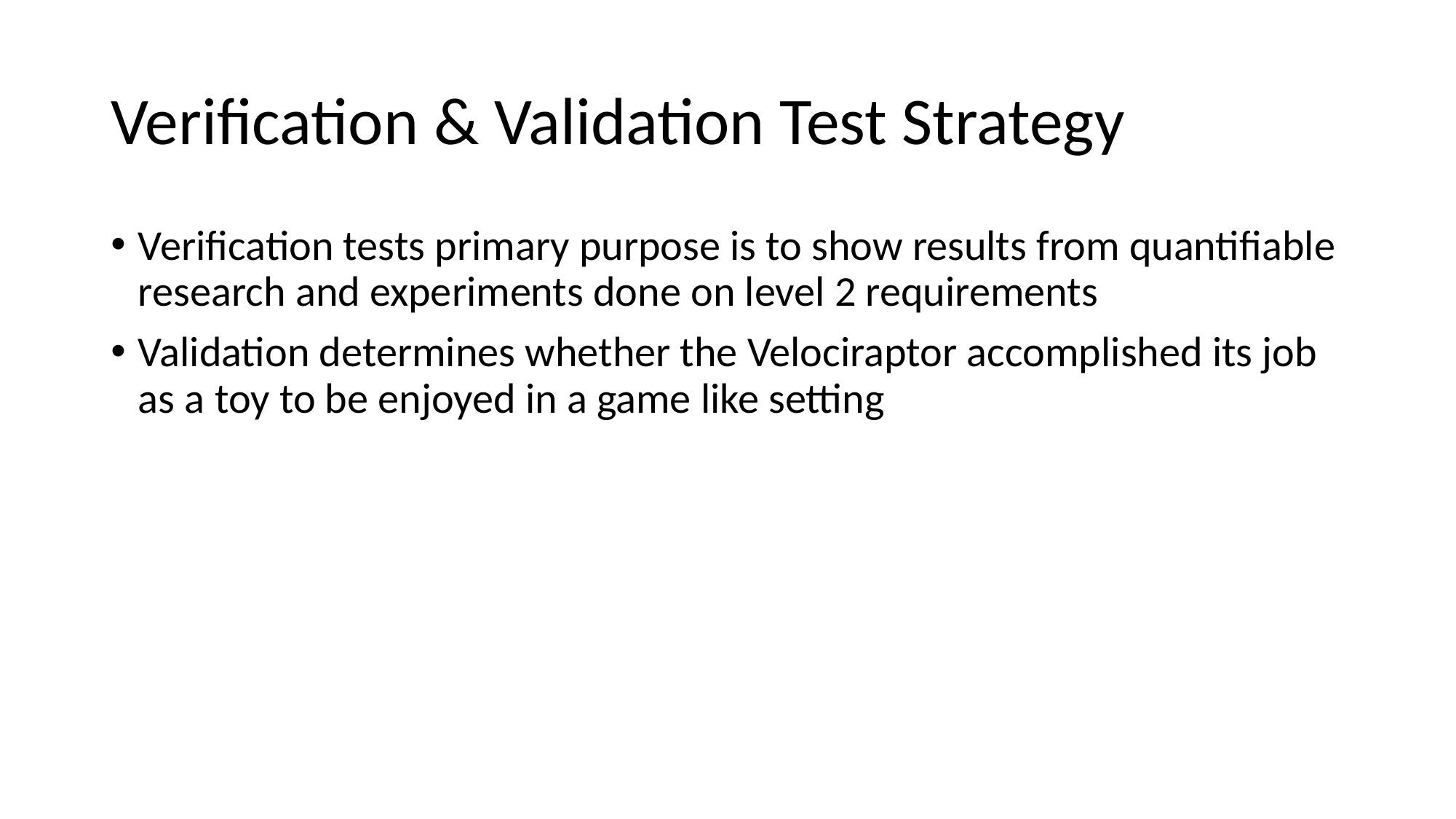

# Verification & Validation Test Strategy
Verification tests primary purpose is to show results from quantifiable research and experiments done on level 2 requirements
Validation determines whether the Velociraptor accomplished its job as a toy to be enjoyed in a game like setting